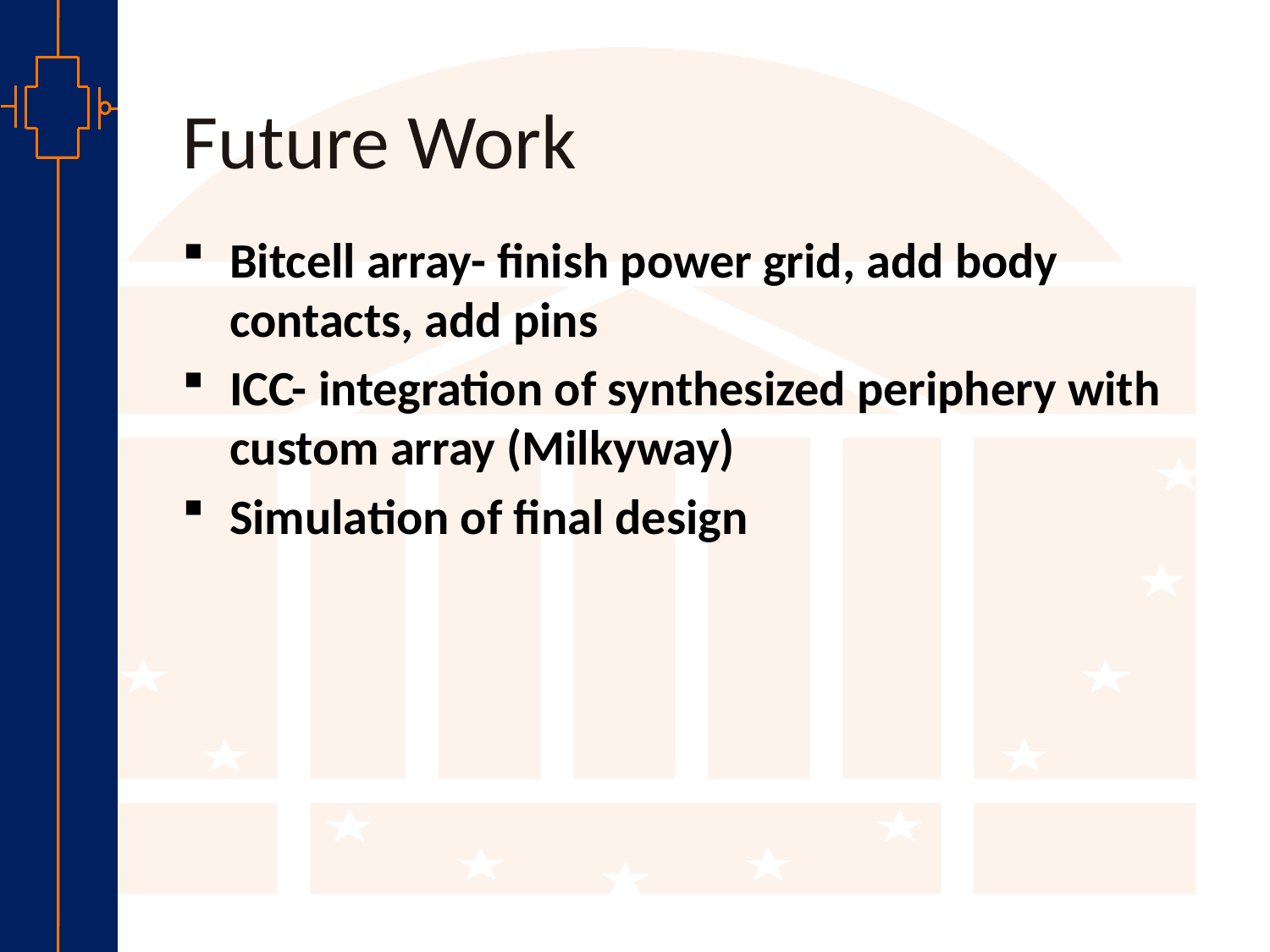

# Future Work
Bitcell array- finish power grid, add body contacts, add pins
ICC- integration of synthesized periphery with custom array (Milkyway)
Simulation of final design